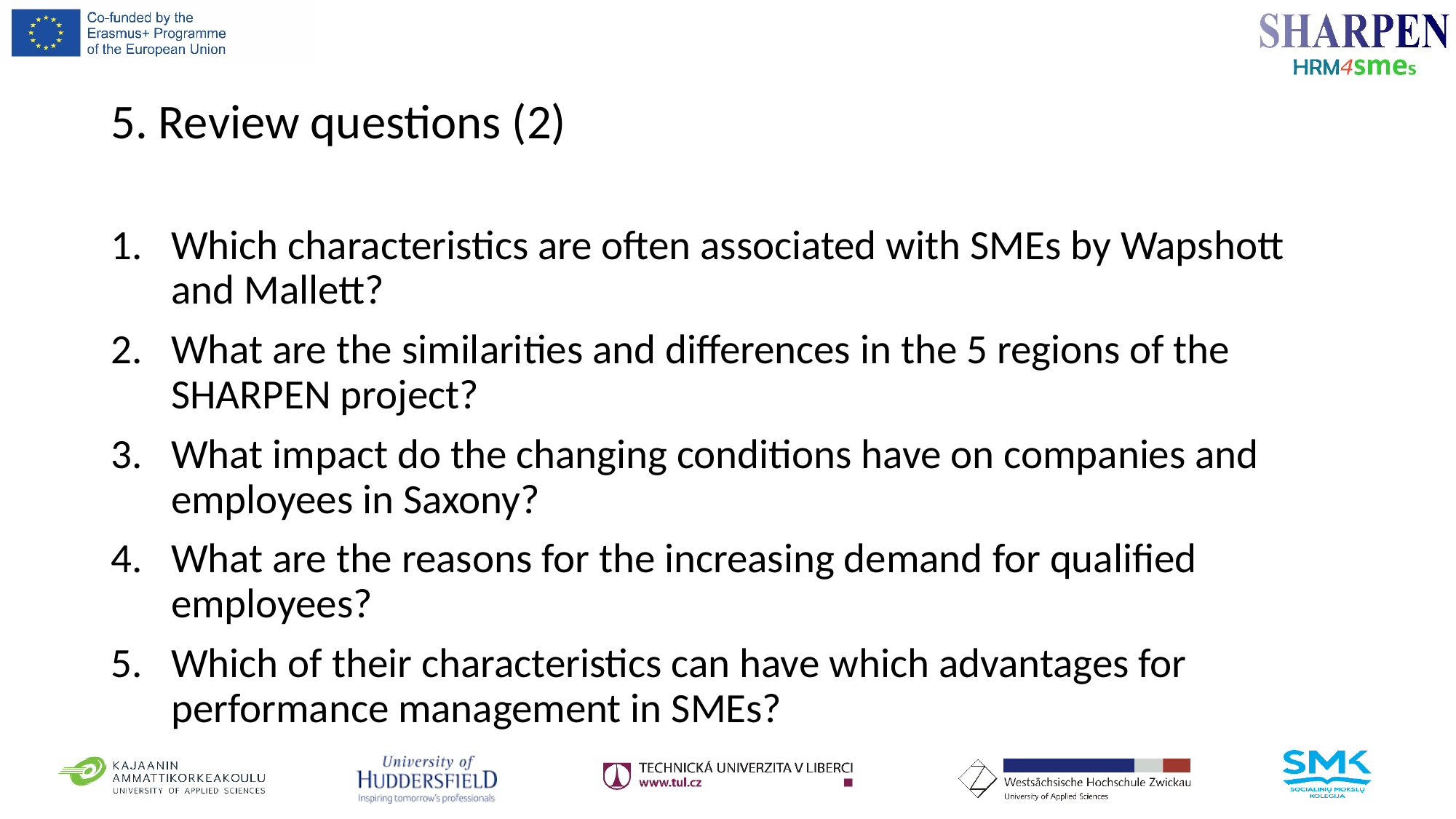

# 5. Review questions (2)
Which characteristics are often associated with SMEs by Wapshott and Mallett?
What are the similarities and differences in the 5 regions of the SHARPEN project?
What impact do the changing conditions have on companies and employees in Saxony?
What are the reasons for the increasing demand for qualified employees?
Which of their characteristics can have which advantages for performance management in SMEs?